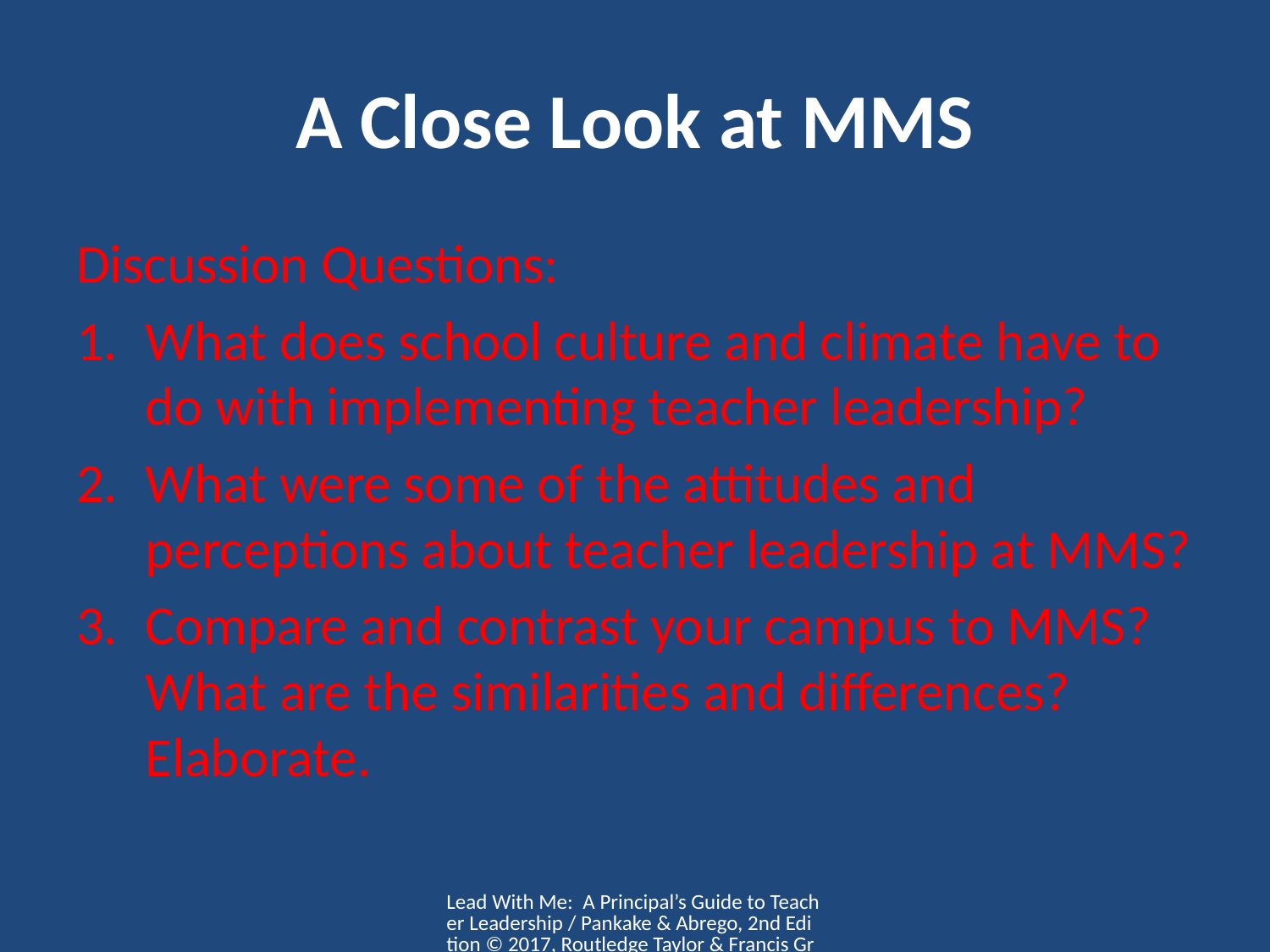

# A Close Look at MMS
Discussion Questions:
What does school culture and climate have to do with implementing teacher leadership?
What were some of the attitudes and perceptions about teacher leadership at MMS?
Compare and contrast your campus to MMS?  What are the similarities and differences?  Elaborate.

Lead With Me:  A Principal’s Guide to Teacher Leadership / Pankake & Abrego, 2nd Edition © 2017, Routledge Taylor & Francis Group